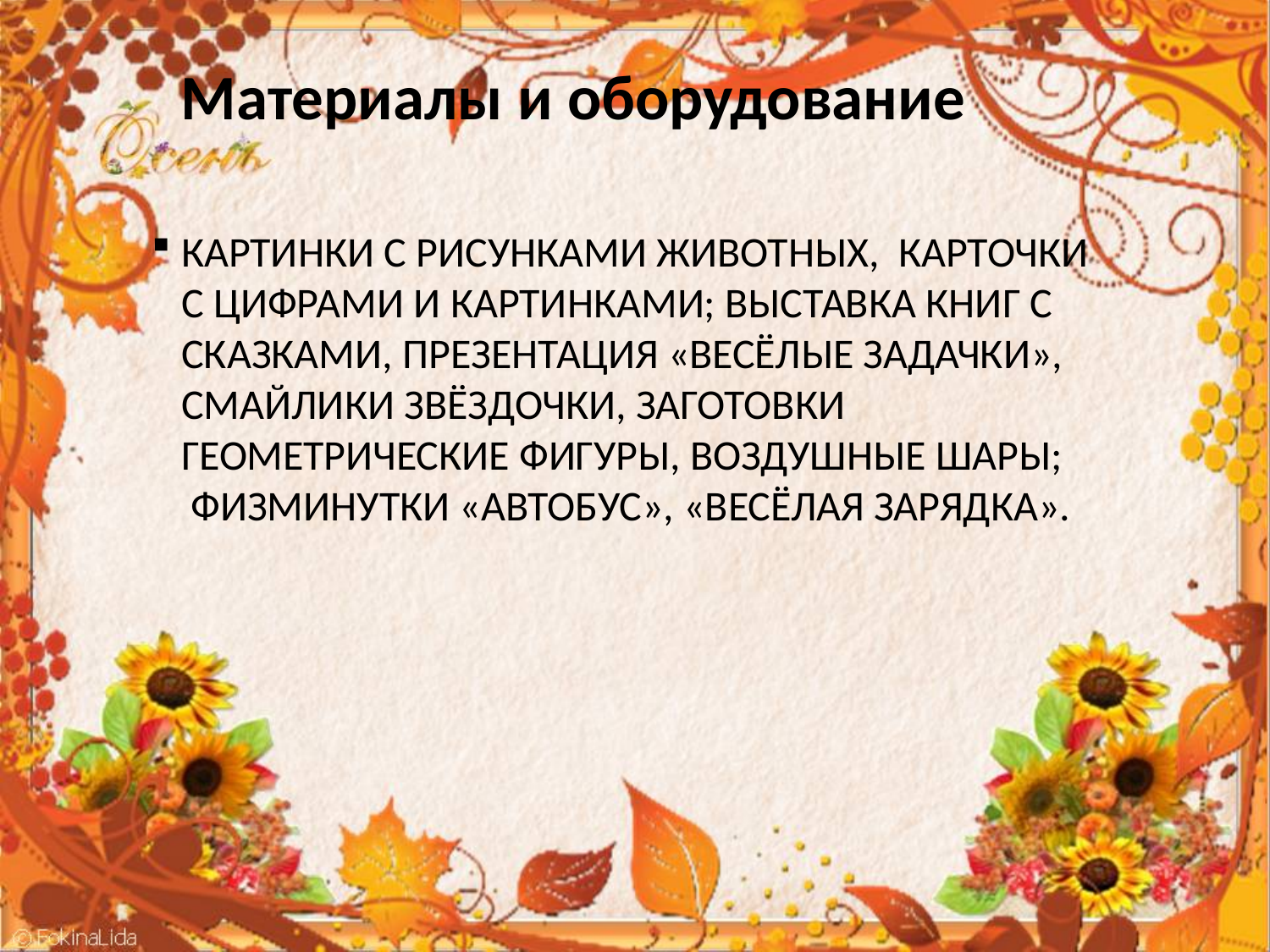

Материалы и оборудование
# Картинки с рисунками животных,  карточки с цифрами и картинками; выставка книг с сказками, презентация «весёлые задачки», смайлики звёздочки, заготовки геометрические фигуры, воздушные шары; Физминутки «автобус», «весёлая зарядка».